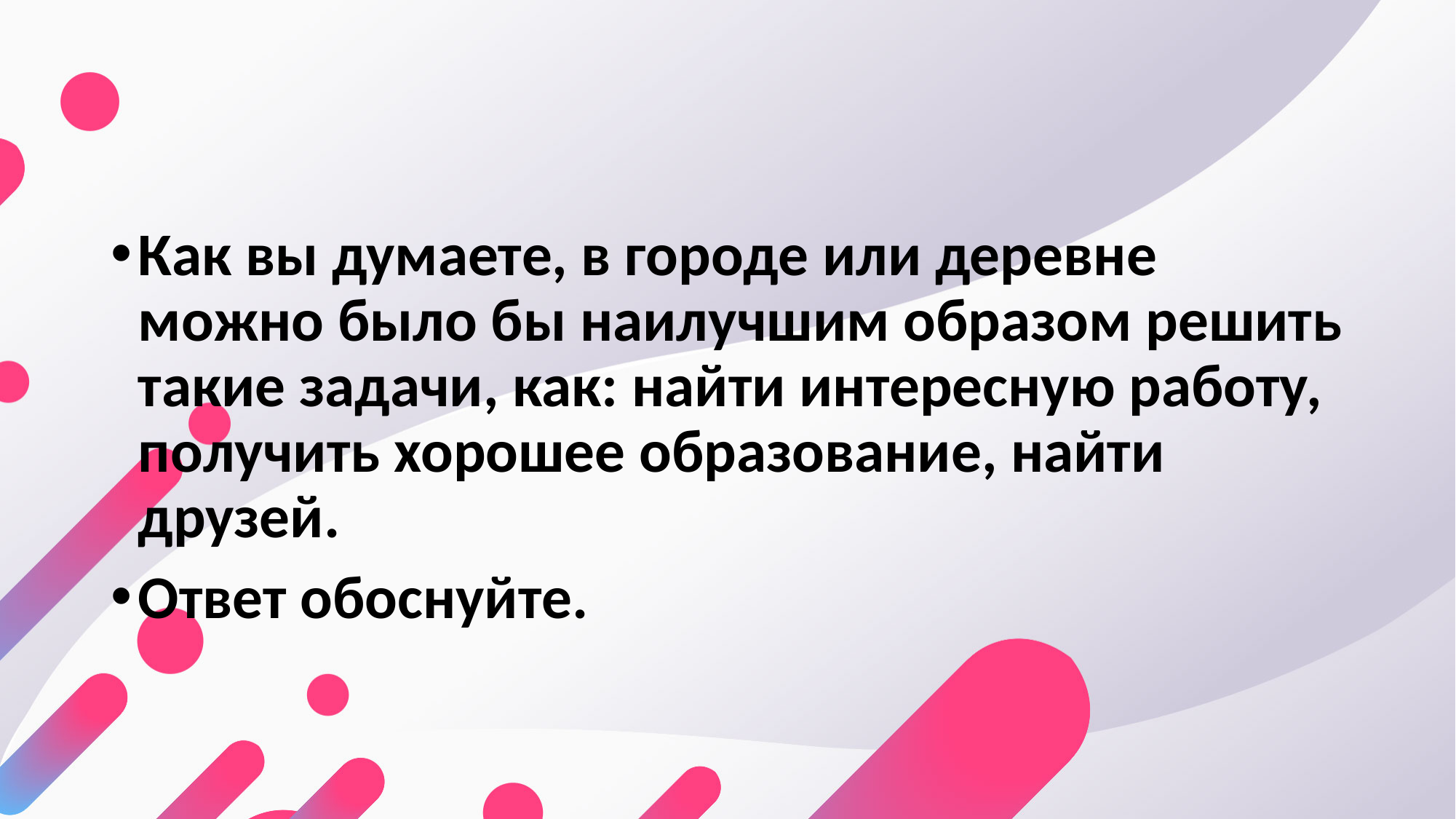

#
Как вы думаете, в городе или деревне можно было бы наилучшим образом решить такие задачи, как: найти интересную работу, получить хорошее образование, найти друзей.
Ответ обоснуйте.